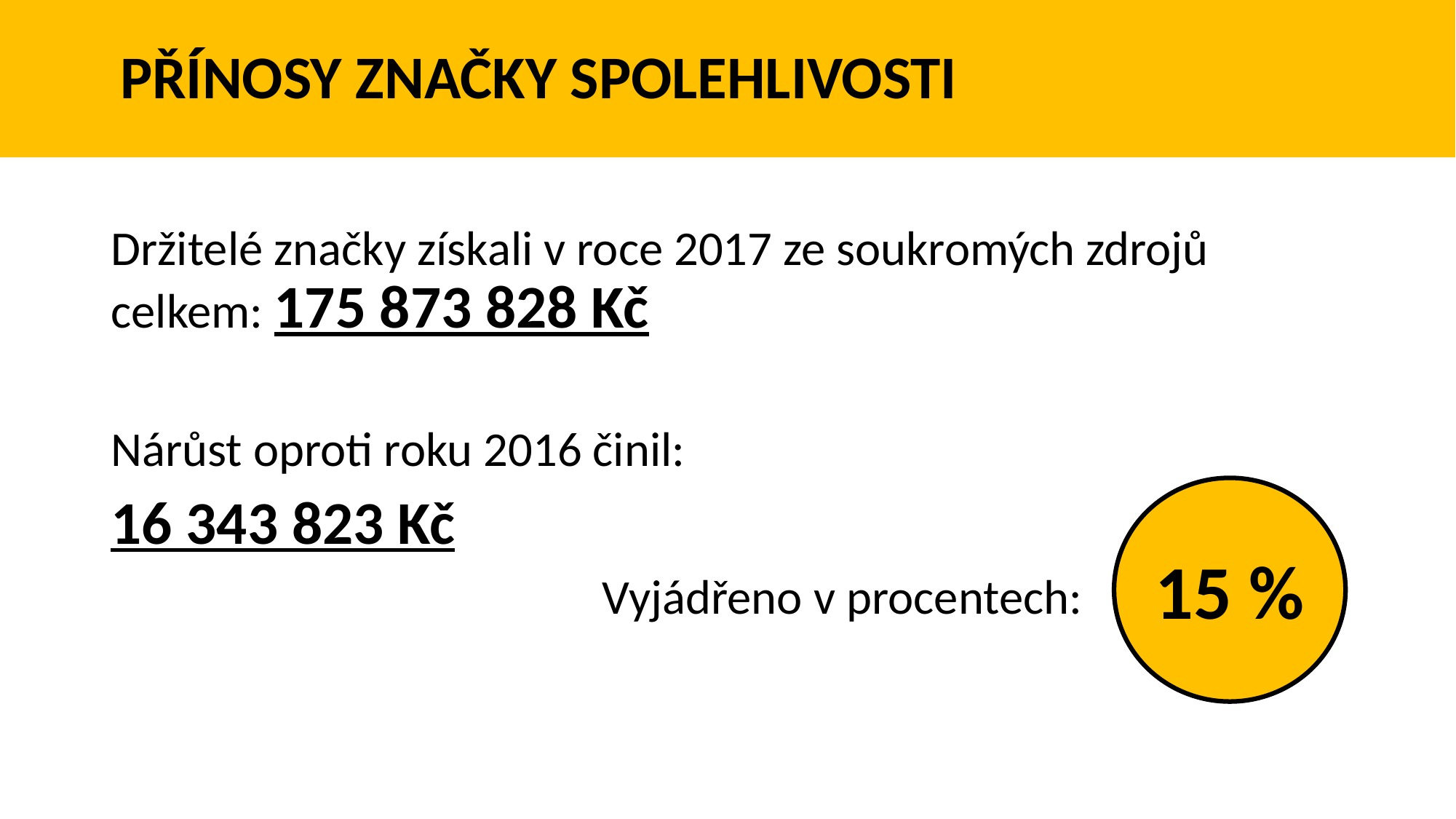

# PŘÍNOSY ZNAČKY SPOLEHLIVOSTI
Držitelé značky získali v roce 2017 ze soukromých zdrojů celkem: 175 873 828 Kč

Nárůst oproti roku 2016 činil:
16 343 823 Kč
				     Vyjádřeno v procentech:

15 %